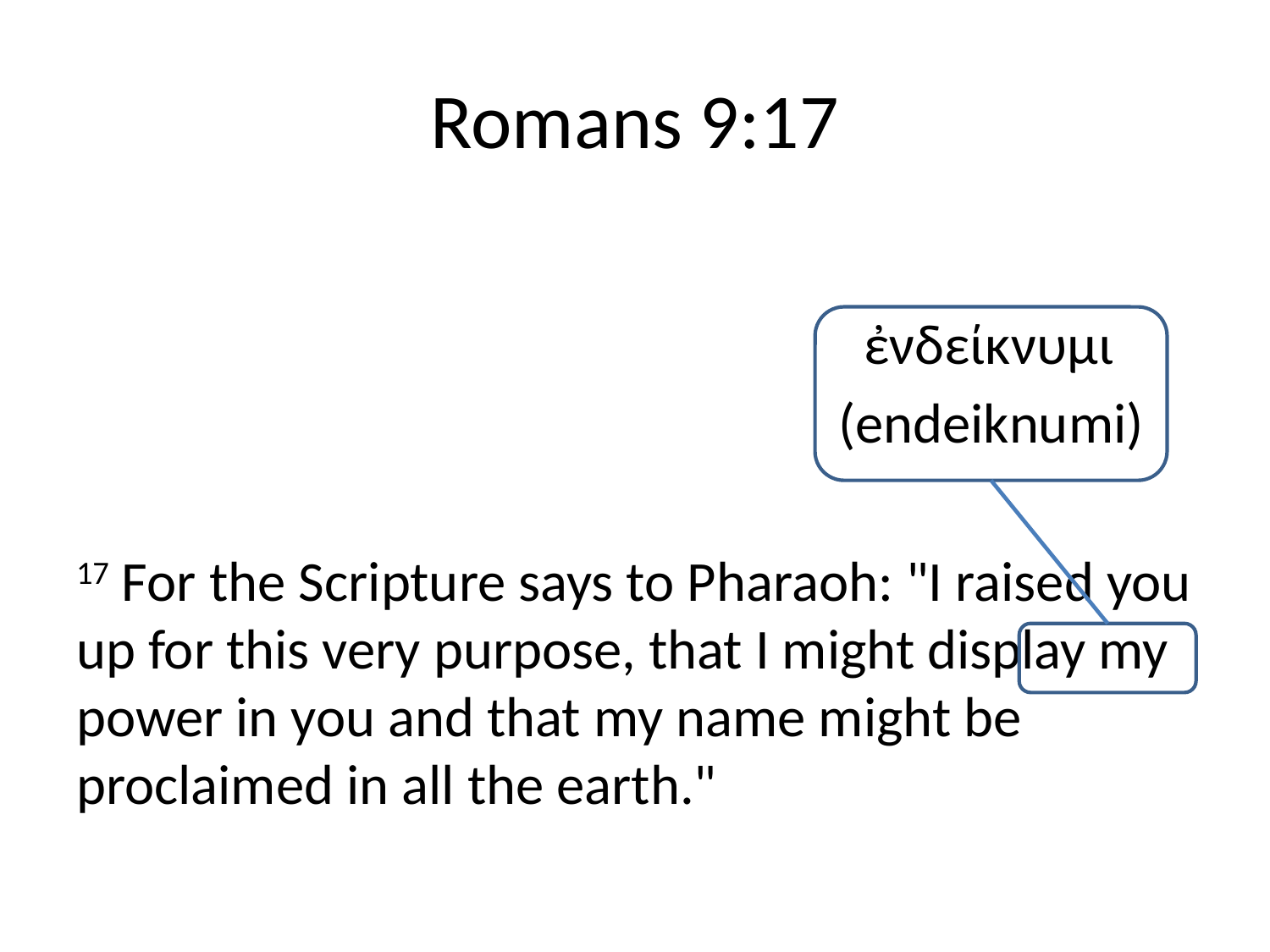

# Romans 9:17

						  ἐνδείκνυμι
						(endeiknumi)

17 For the Scripture says to Pharaoh: "I raised you up for this very purpose, that I might display my power in you and that my name might be proclaimed in all the earth."